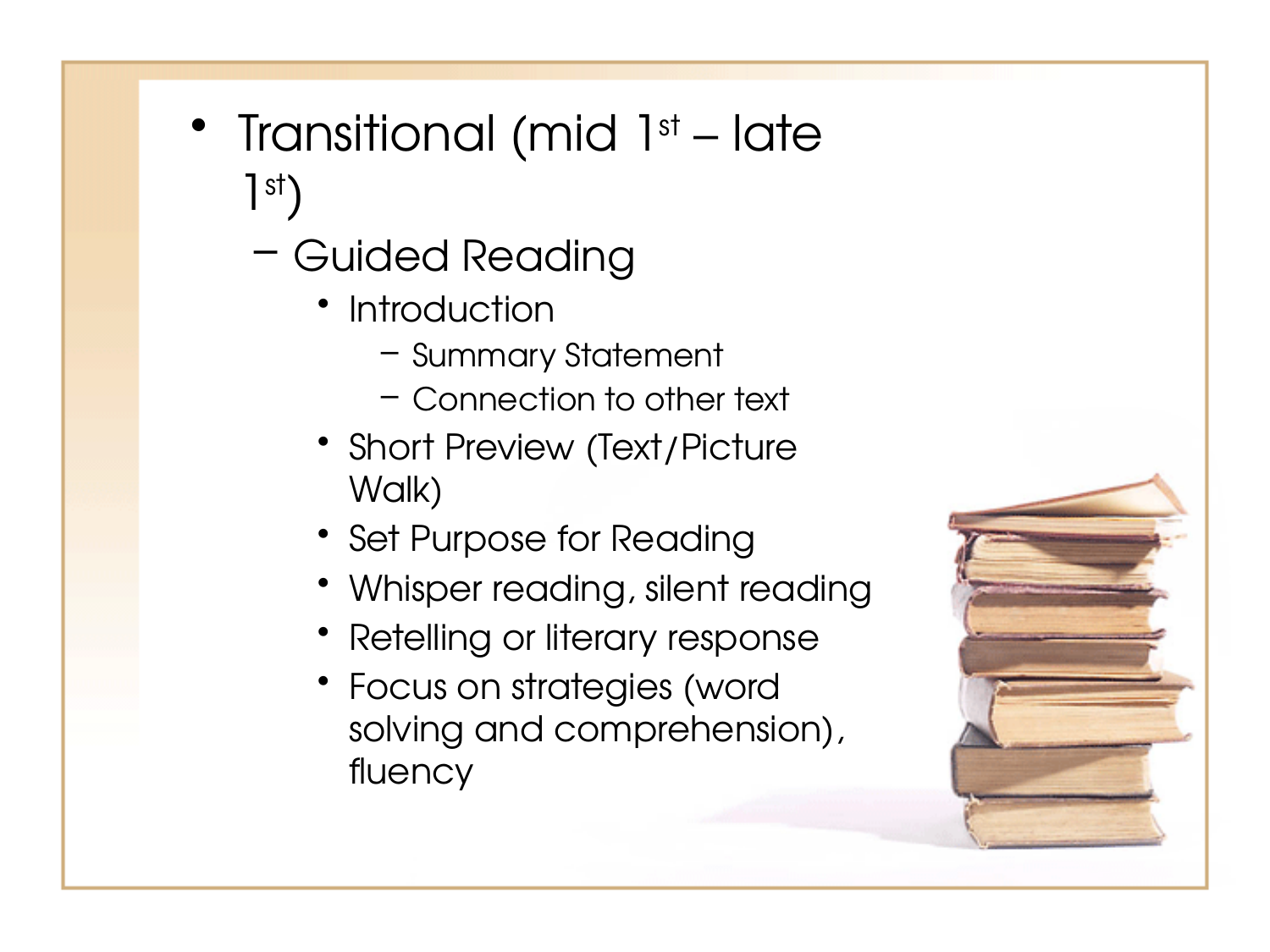

Transitional (mid 1st – late 1st)
Guided Reading
Introduction
Summary Statement
Connection to other text
Short Preview (Text/Picture Walk)
Set Purpose for Reading
Whisper reading, silent reading
Retelling or literary response
Focus on strategies (word solving and comprehension), fluency